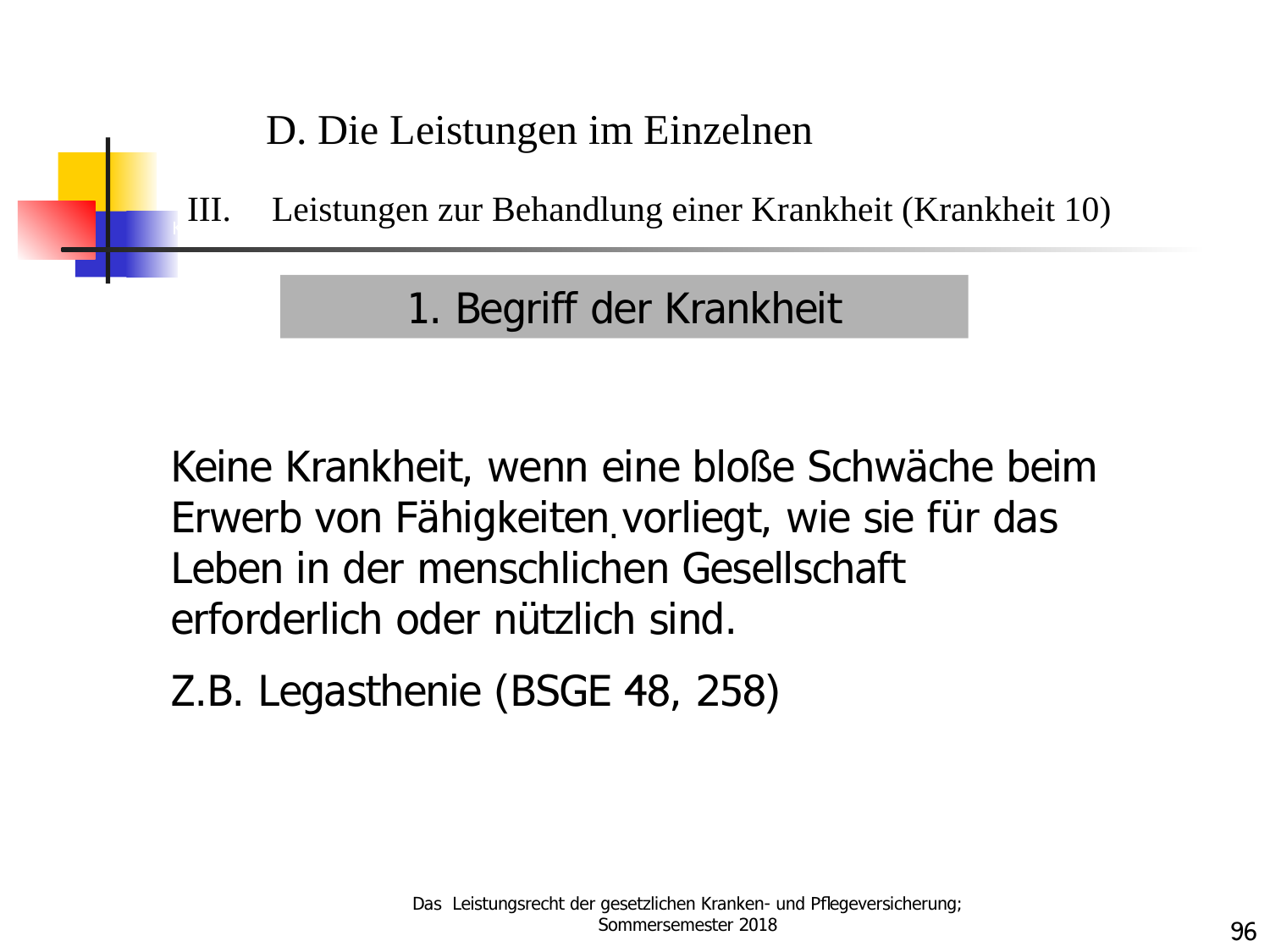

Krankheit 10
D. Die Leistungen im Einzelnen

Leistungen zur Behandlung einer Krankheit (Krankheit 10)
1. Begriff der Krankheit
Keine Krankheit, wenn eine bloße Schwäche beim Erwerb von Fähigkeiten vorliegt, wie sie für das Leben in der menschlichen Gesellschaft erforderlich oder nützlich sind.
Z.B. Legasthenie (BSGE 48, 258)
.
Das  Leistungsrecht der gesetzlichen Kranken- und Pflegeversicherung; Sommersemester 2018
96